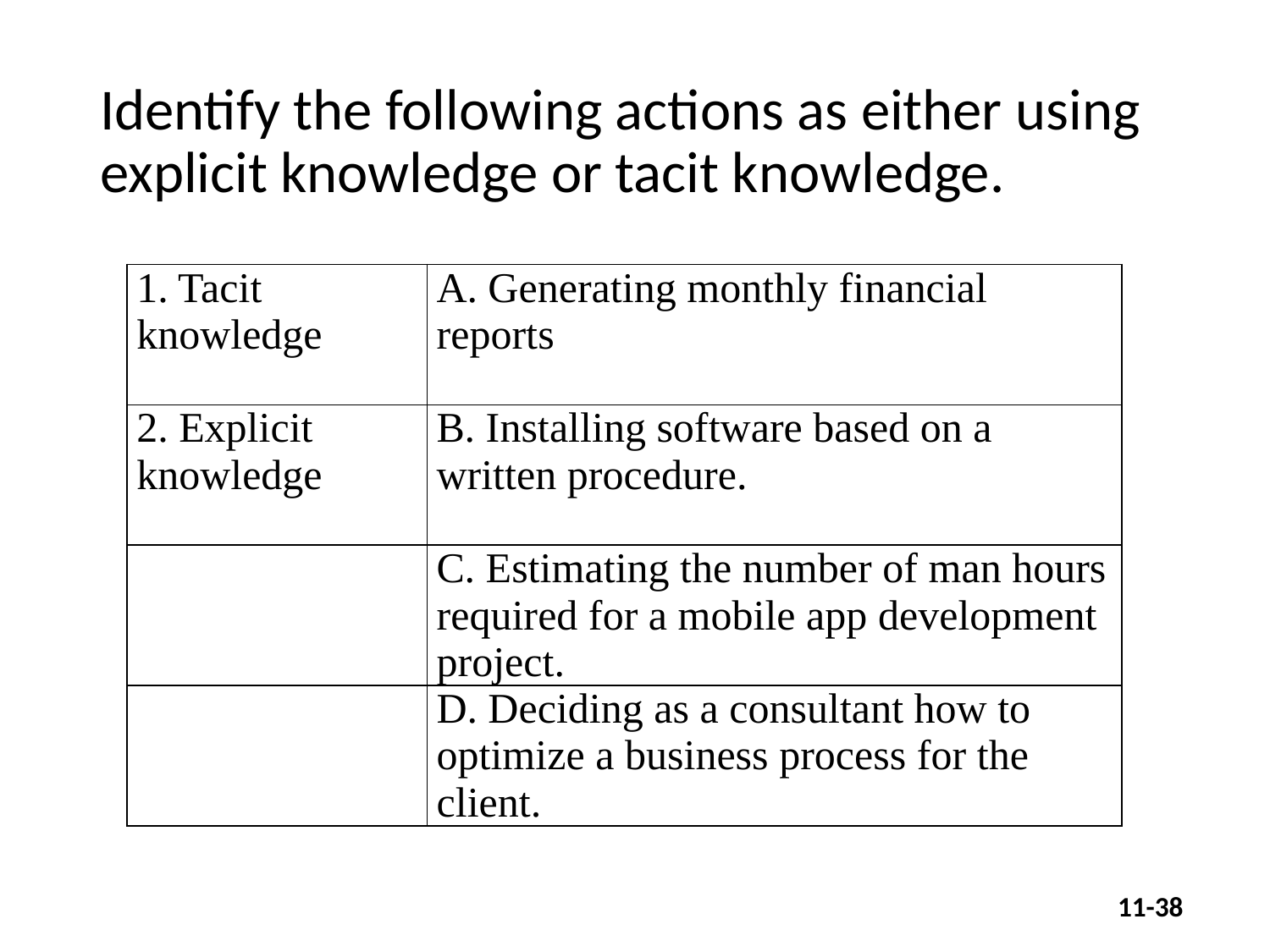

# Identify the following actions as either using explicit knowledge or tacit knowledge.
| 1. Tacit knowledge | A. Generating monthly financial reports |
| --- | --- |
| 2. Explicit knowledge | B. Installing software based on a written procedure. |
|  | C. Estimating the number of man hours required for a mobile app development project. |
|  | D. Deciding as a consultant how to optimize a business process for the client. |